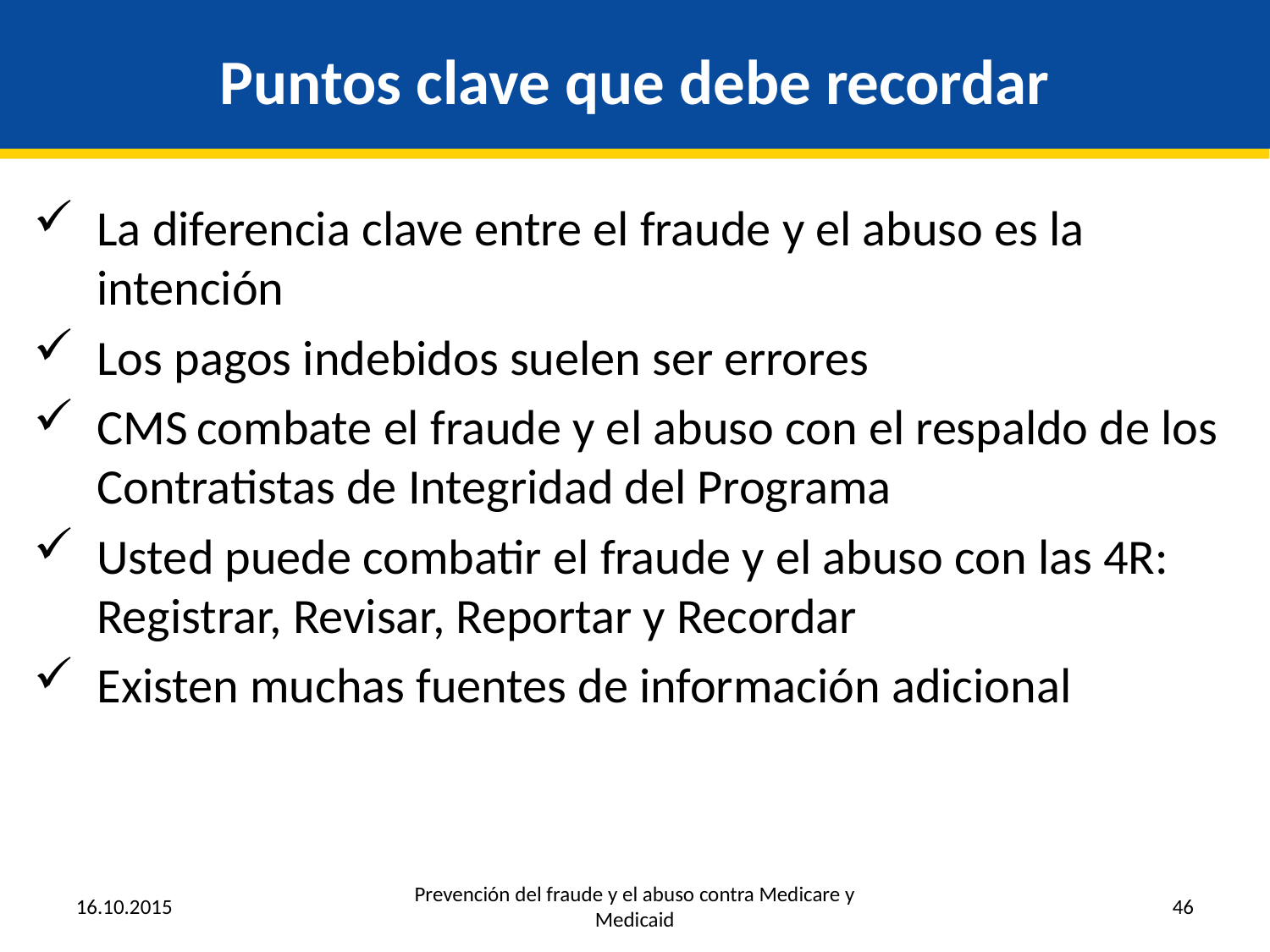

# Puntos clave que debe recordar
La diferencia clave entre el fraude y el abuso es la intención
Los pagos indebidos suelen ser errores
CMS combate el fraude y el abuso con el respaldo de los Contratistas de Integridad del Programa
Usted puede combatir el fraude y el abuso con las 4R: Registrar, Revisar, Reportar y Recordar
Existen muchas fuentes de información adicional
16.10.2015
Prevención del fraude y el abuso contra Medicare y Medicaid
46